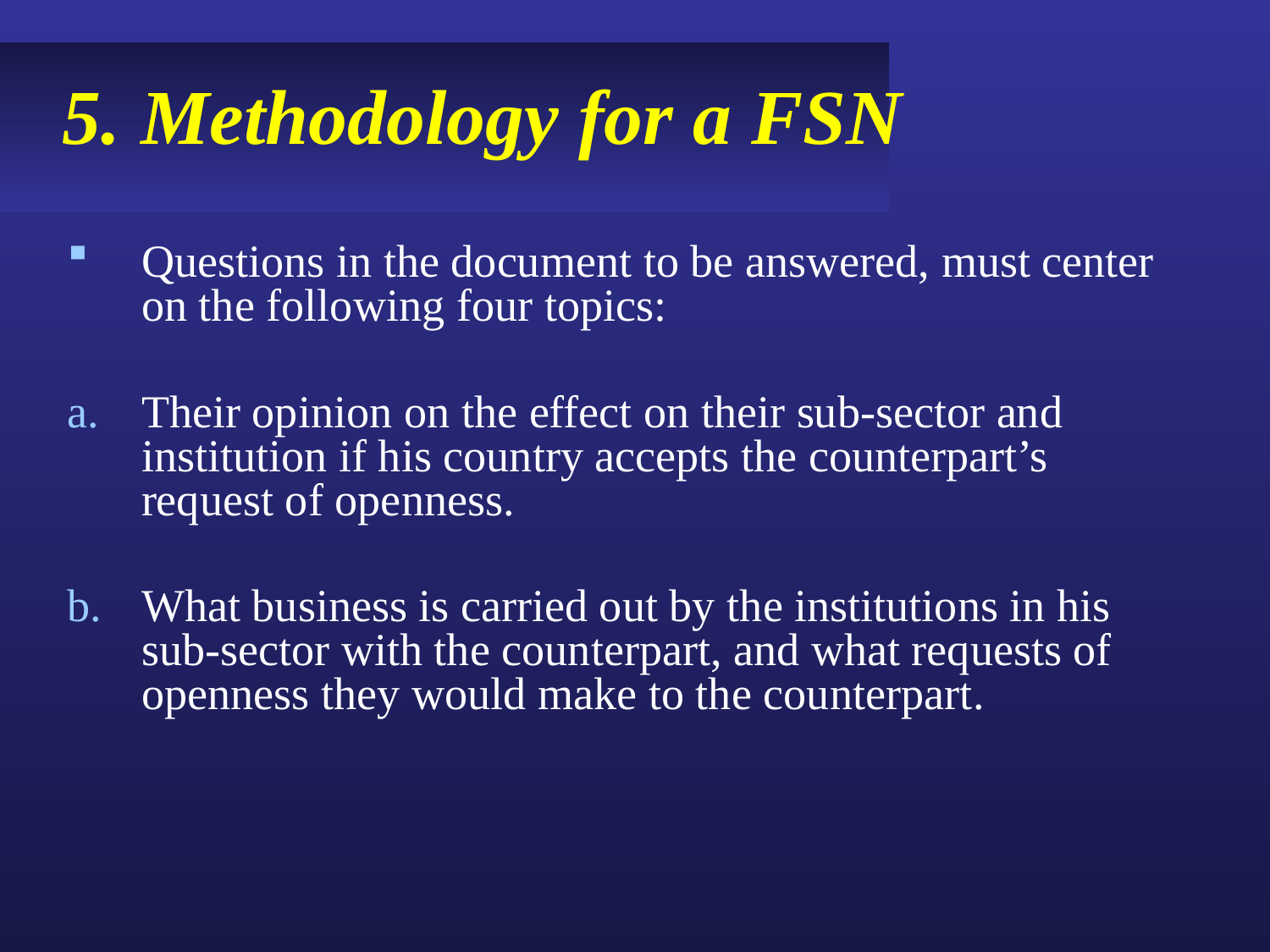

# 5. Methodology for a FSN

Questions in the document to be answered, must center on the following four topics:

Their opinion on the effect on their sub-sector and institution if his country accepts the counterpart’s request of openness.

What business is carried out by the institutions in his sub-sector with the counterpart, and what requests of openness they would make to the counterpart.